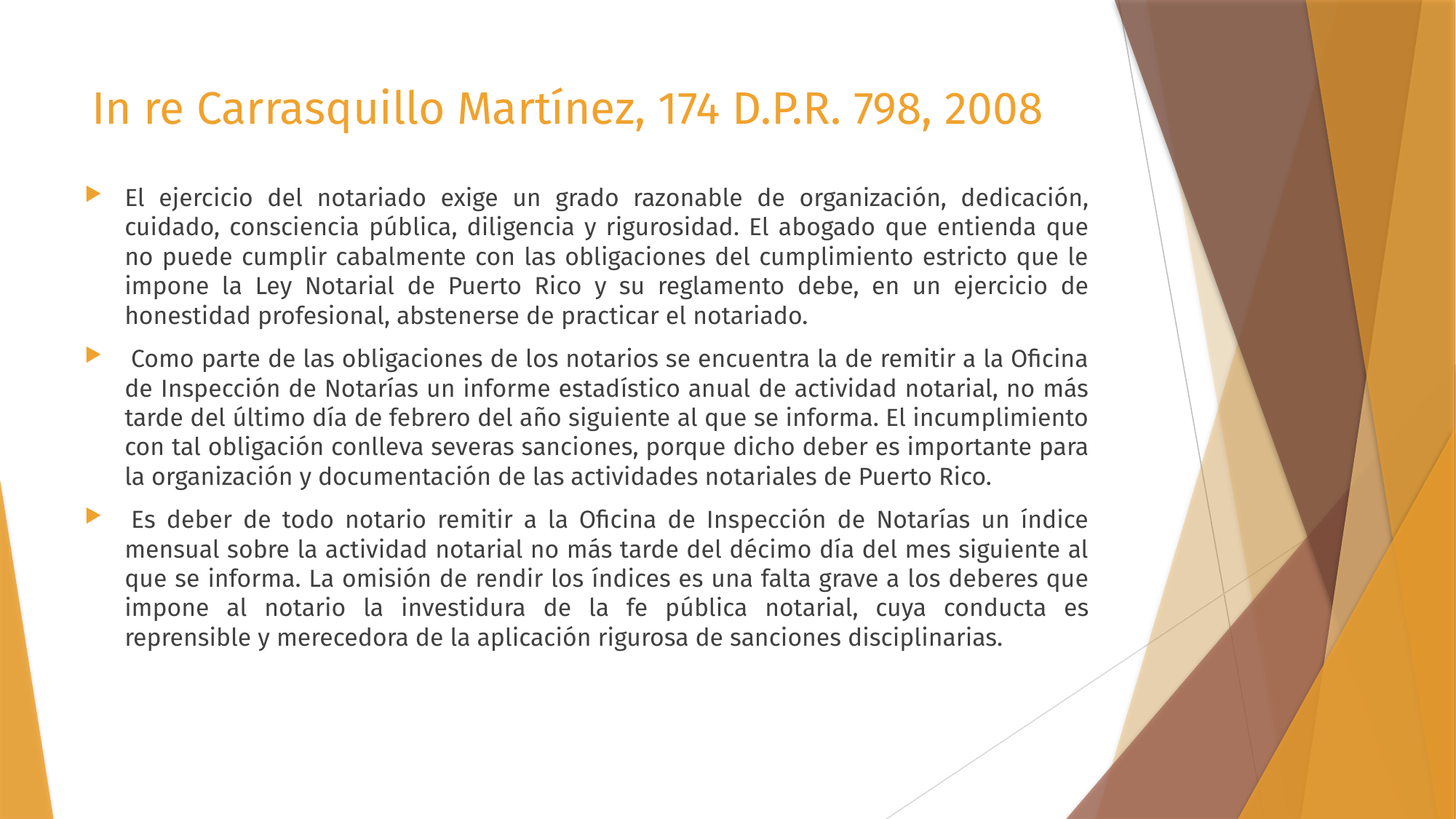

# In re Carrasquillo Martínez, 174 D.P.R. 798, 2008
El ejercicio del notariado exige un grado razonable de organización, dedicación, cuidado, consciencia pública, diligencia y rigurosidad. El abogado que entienda que no puede cumplir cabalmente con las obligaciones del cumplimiento estricto que le impone la Ley Notarial de Puerto Rico y su reglamento debe, en un ejercicio de honestidad profesional, abstenerse de practicar el notariado.
 Como parte de las obligaciones de los notarios se encuentra la de remitir a la Oficina de Inspección de Notarías un informe estadístico anual de actividad notarial, no más tarde del último día de febrero del año siguiente al que se informa. El incumplimiento con tal obligación conlleva severas sanciones, porque dicho deber es importante para la organización y documentación de las actividades notariales de Puerto Rico.
 Es deber de todo notario remitir a la Oficina de Inspección de Notarías un índice mensual sobre la actividad notarial no más tarde del décimo día del mes siguiente al que se informa. La omisión de rendir los índices es una falta grave a los deberes que impone al notario la investidura de la fe pública notarial, cuya conducta es reprensible y merecedora de la aplicación rigurosa de sanciones disciplinarias.